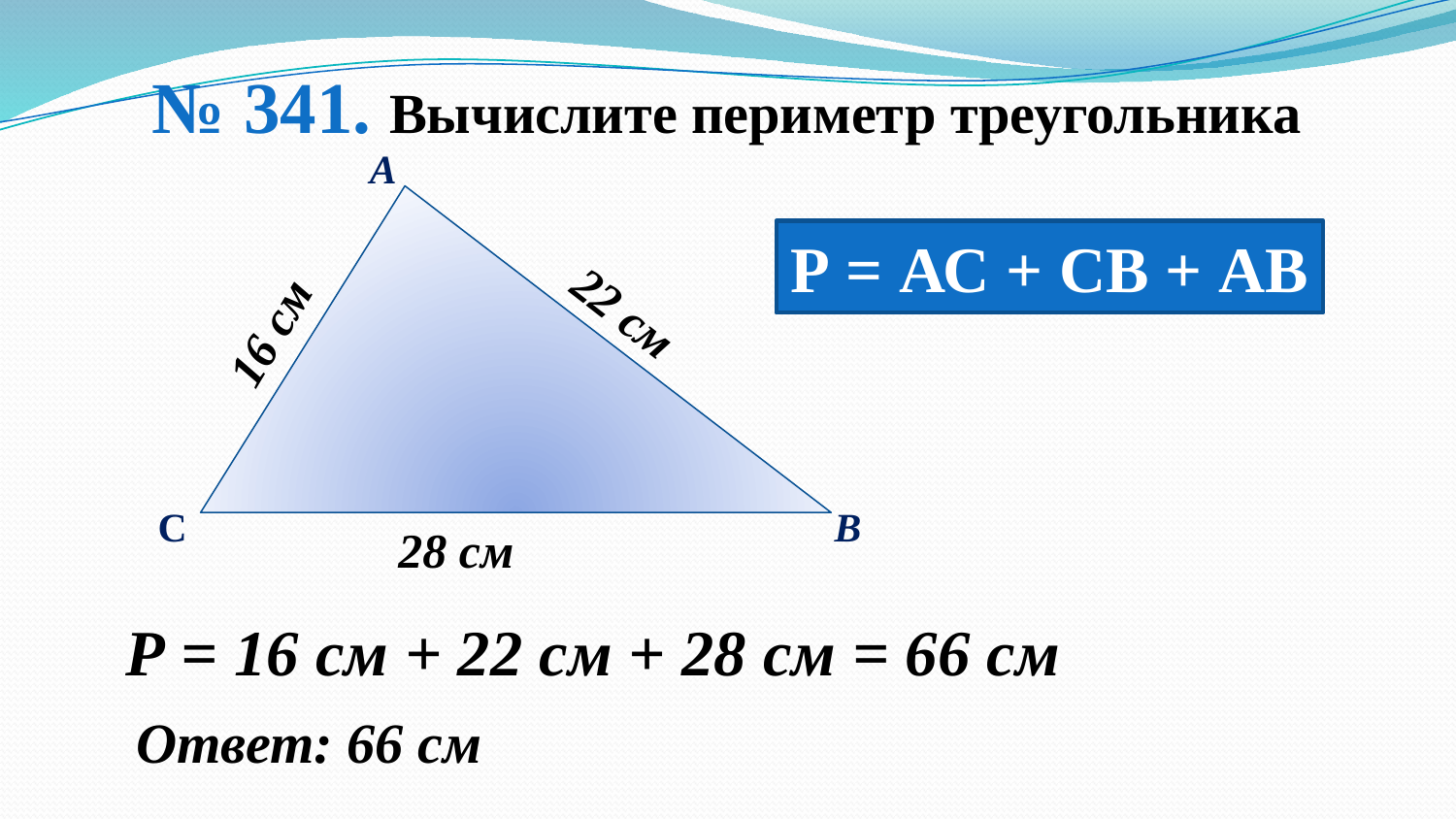

№ 341. Вычислите периметр треугольника
А

Р = АС + СВ + АВ
22 см
16 см
С
В
28 см
Р = 16 см + 22 см + 28 см = 66 см
Ответ: 66 см